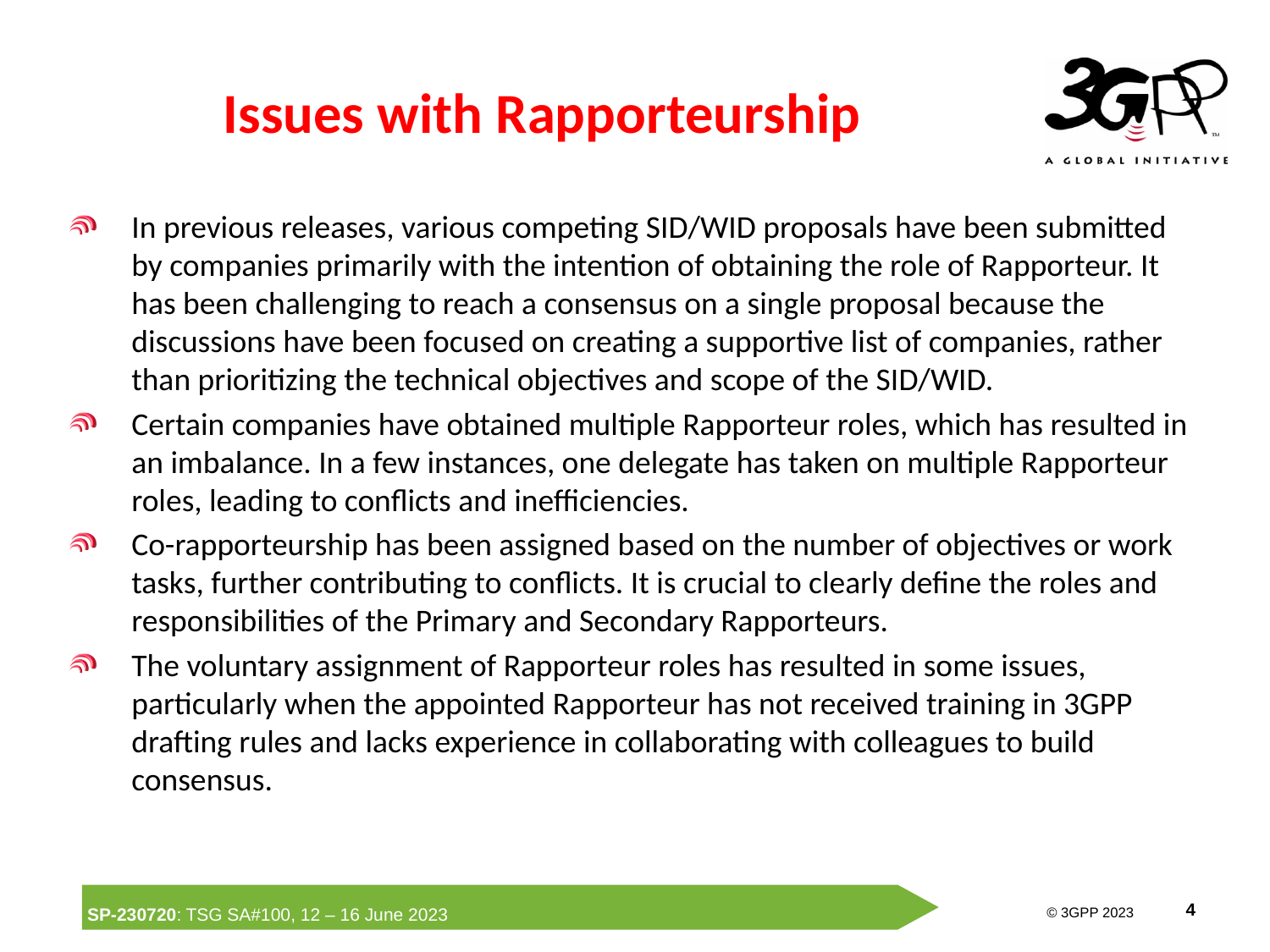

# Issues with Rapporteurship
In previous releases, various competing SID/WID proposals have been submitted by companies primarily with the intention of obtaining the role of Rapporteur. It has been challenging to reach a consensus on a single proposal because the discussions have been focused on creating a supportive list of companies, rather than prioritizing the technical objectives and scope of the SID/WID.
Certain companies have obtained multiple Rapporteur roles, which has resulted in an imbalance. In a few instances, one delegate has taken on multiple Rapporteur roles, leading to conflicts and inefficiencies.
Co-rapporteurship has been assigned based on the number of objectives or work tasks, further contributing to conflicts. It is crucial to clearly define the roles and responsibilities of the Primary and Secondary Rapporteurs.
The voluntary assignment of Rapporteur roles has resulted in some issues, particularly when the appointed Rapporteur has not received training in 3GPP drafting rules and lacks experience in collaborating with colleagues to build consensus.